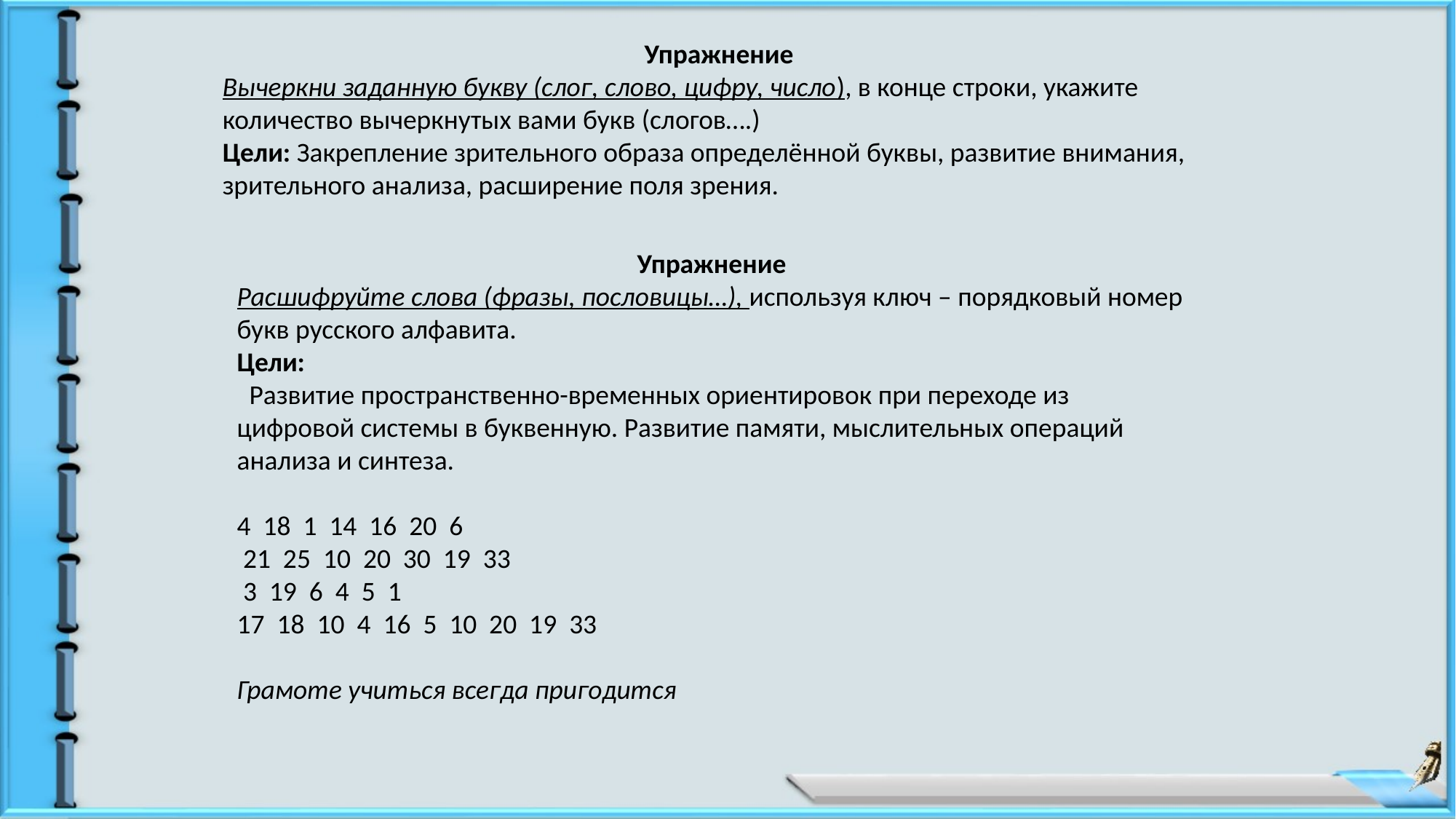

Упражнение
Вычеркни заданную букву (слог, слово, цифру, число), в конце строки, укажите количество вычеркнутых вами букв (слогов….)
Цели: Закрепление зрительного образа определённой буквы, развитие внимания, зрительного анализа, расширение поля зрения.

Упражнение
Расшифруйте слова (фразы, пословицы…), используя ключ – порядковый номер букв русского алфавита.
Цели:
  Развитие пространственно-временных ориентировок при переходе из цифровой системы в буквенную. Развитие памяти, мыслительных операций анализа и синтеза.

4  18  1  14  16  20  6
 21  25  10  20  30  19  33
 3  19  6  4  5  1
17  18  10  4  16  5  10  20  19  33

Грамоте учиться всегда пригодится